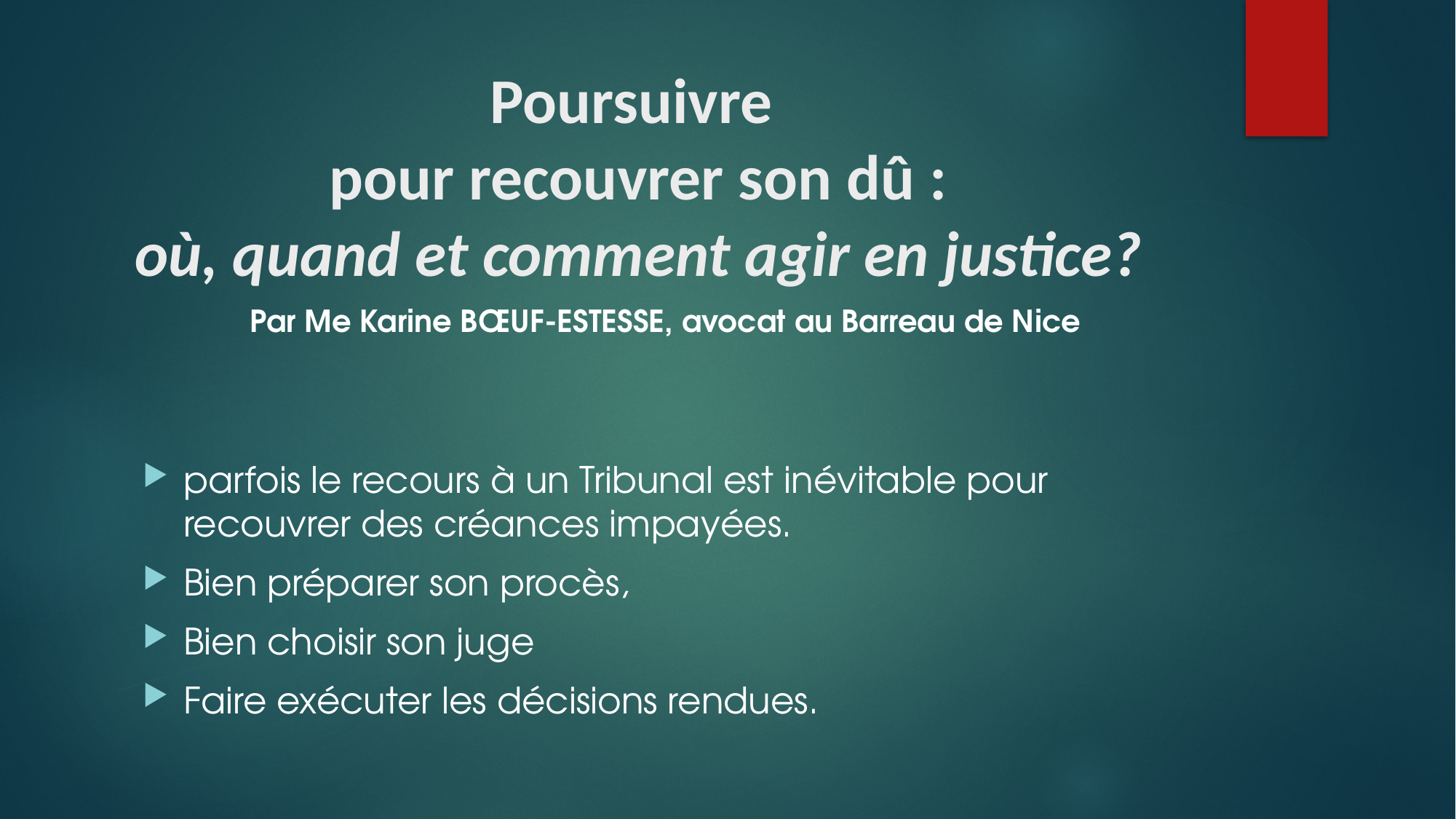

# Poursuivre pour recouvrer son dû : où, quand et comment agir en justice?

Par Me Karine BŒUF-ESTESSE, avocat au Barreau de Nice

parfois le recours à un Tribunal est inévitable pour recouvrer des créances impayées.
Bien préparer son procès,
Bien choisir son juge
Faire exécuter les décisions rendues.